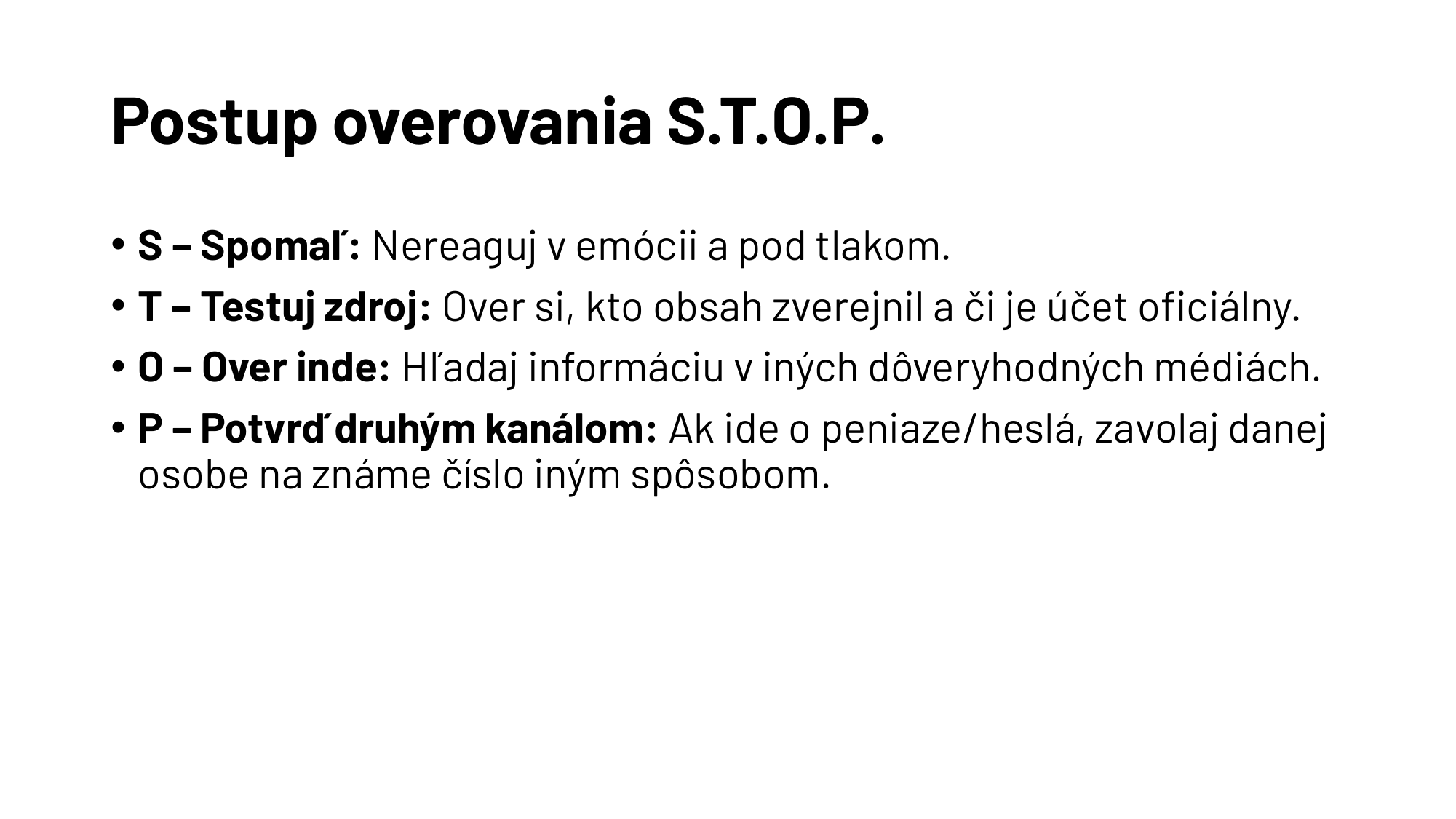

# Postup overovania S.T.O.P.
S – Spomaľ: Nereaguj v emócii a pod tlakom.
T – Testuj zdroj: Over si, kto obsah zverejnil a či je účet oficiálny.
O – Over inde: Hľadaj informáciu v iných dôveryhodných médiách.
P – Potvrď druhým kanálom: Ak ide o peniaze/heslá, zavolaj danej osobe na známe číslo iným spôsobom.